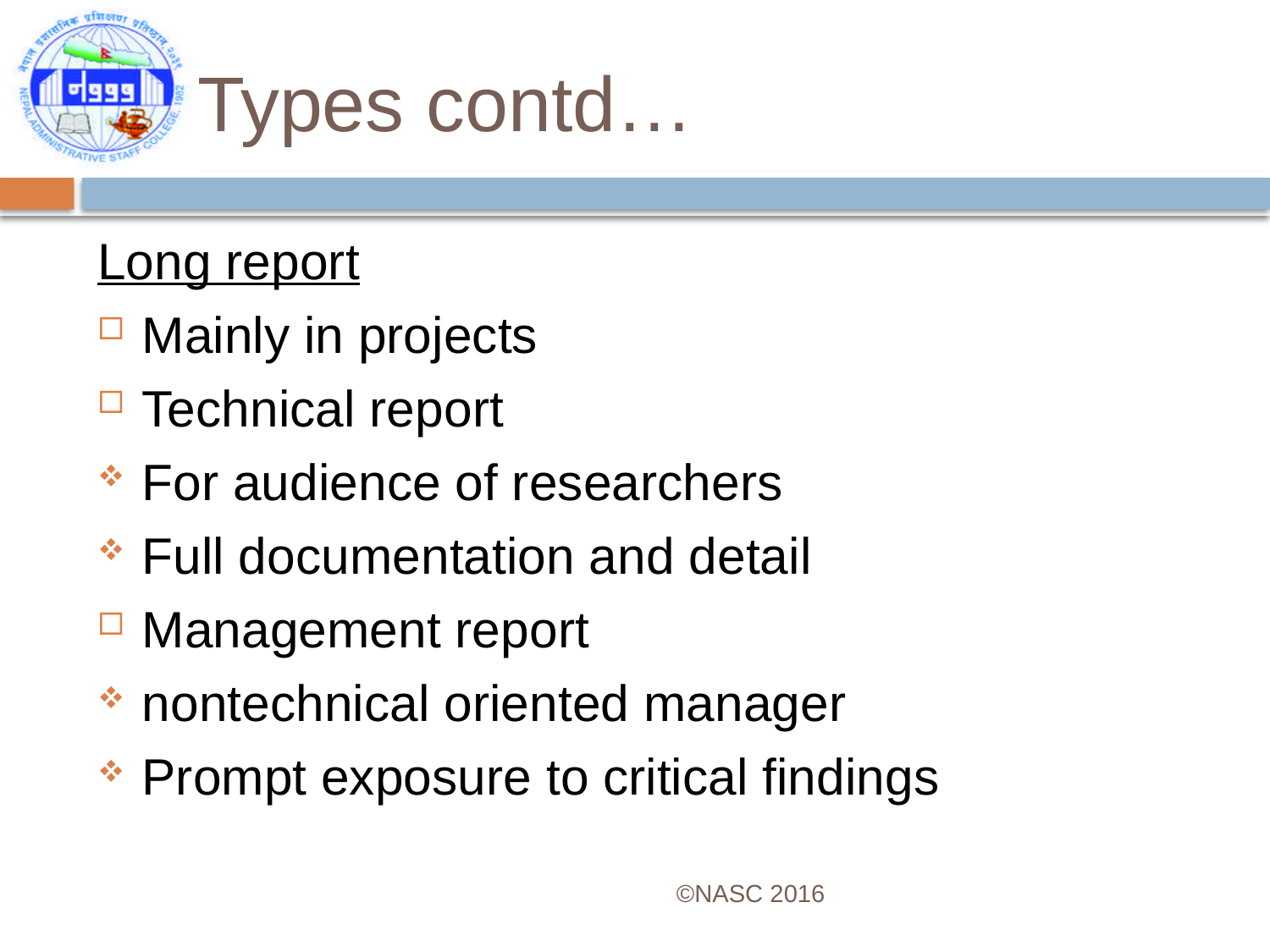

# Types contd…
Long report
Mainly in projects
Technical report
For audience of researchers
Full documentation and detail
Management report
nontechnical oriented manager
Prompt exposure to critical findings
©NASC 2016